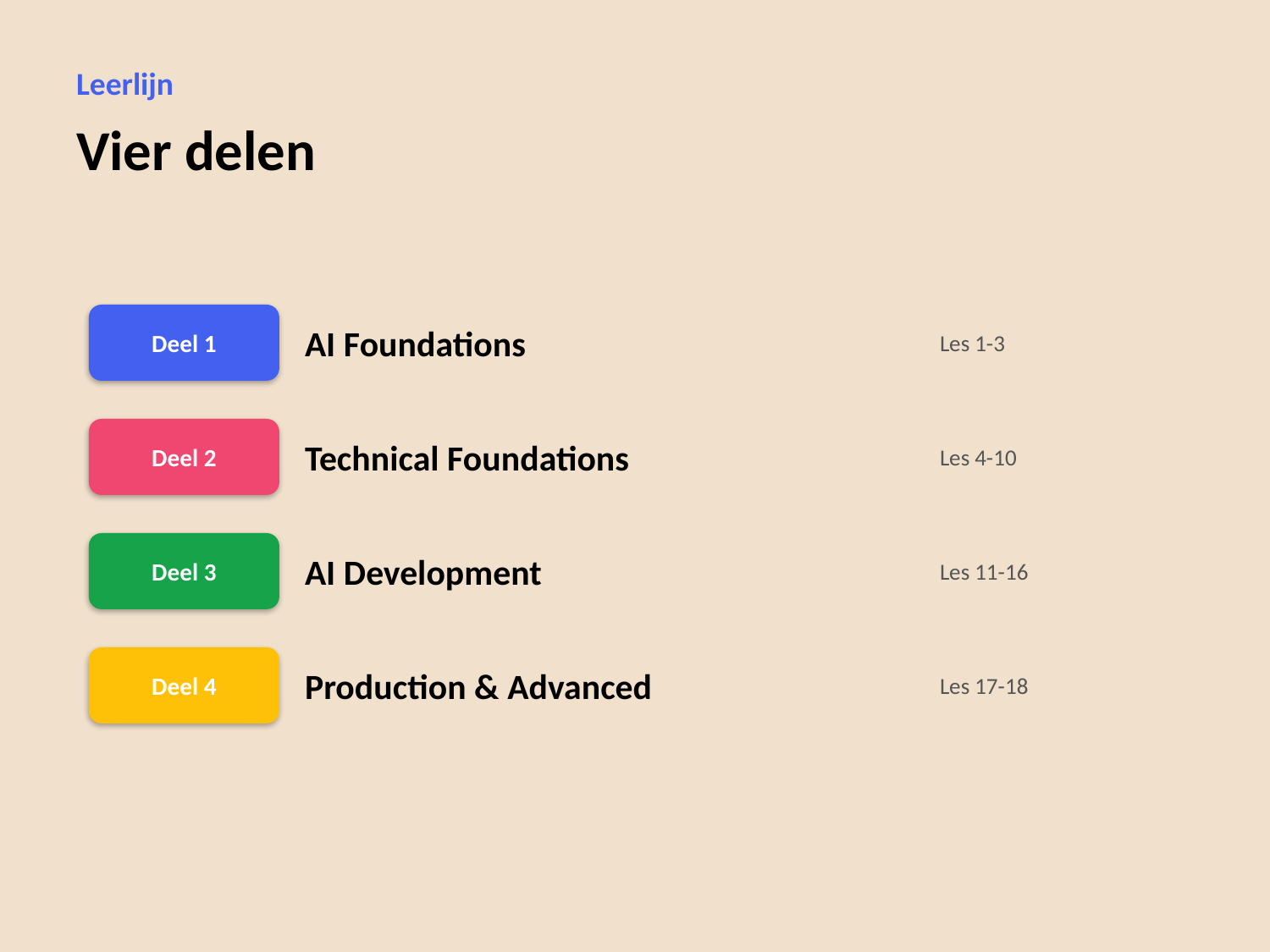

Leerlijn
Vier delen

Deel 1
AI Foundations
Les 1-3

Deel 2
Technical Foundations
Les 4-10

Deel 3
AI Development
Les 11-16

Deel 4
Production & Advanced
Les 17-18